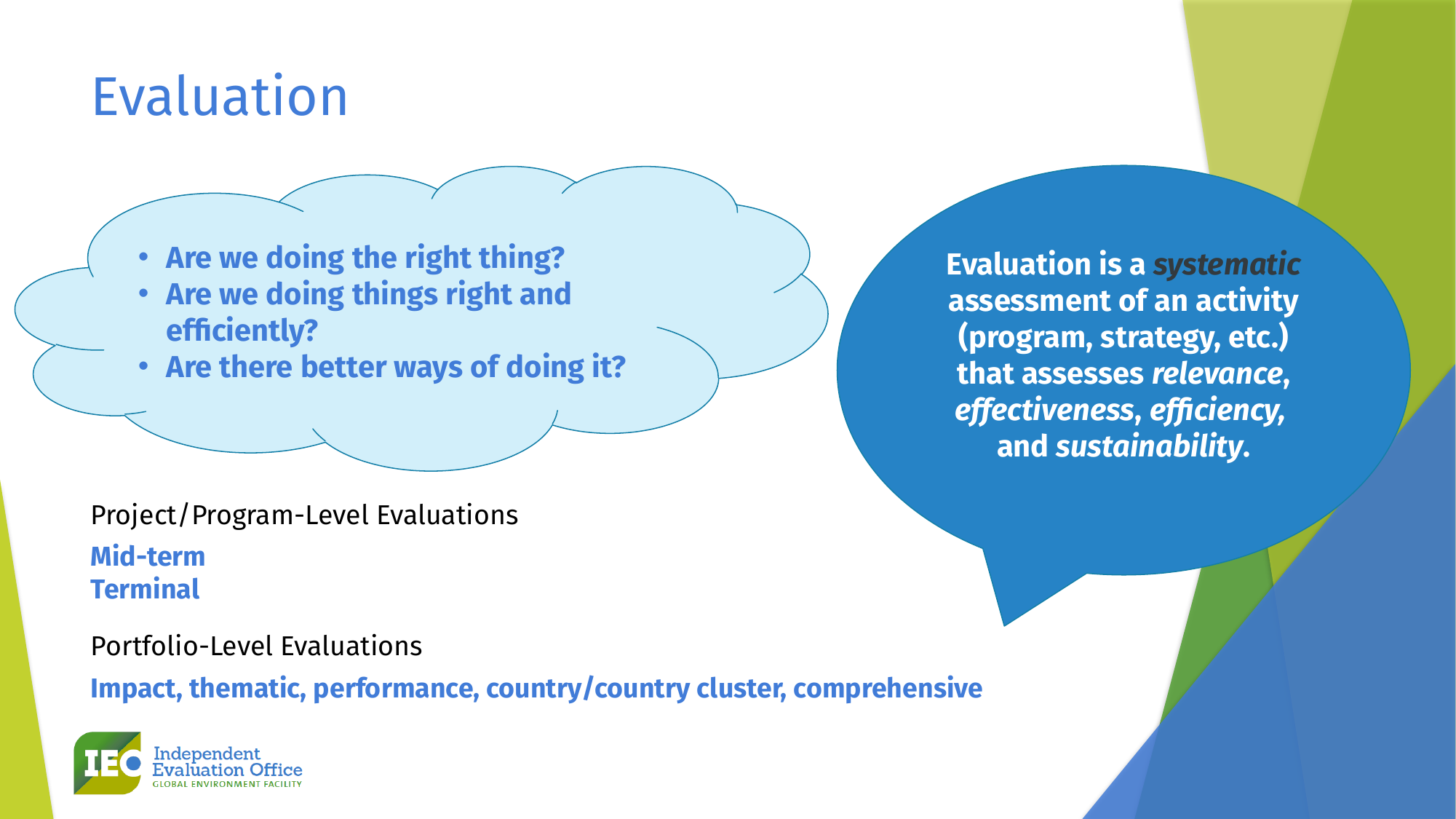

# Evaluation

Are we doing the right thing?
Are we doing things right and efficiently?
Are there better ways of doing it?

Evaluation is a systematic assessment of an activity (program, strategy, etc.) that assesses relevance, effectiveness, efficiency,  and sustainability.

Project/Program-Level Evaluations
Mid-term
Terminal
Portfolio-Level Evaluations
Impact, thematic, performance, country/country cluster, comprehensive